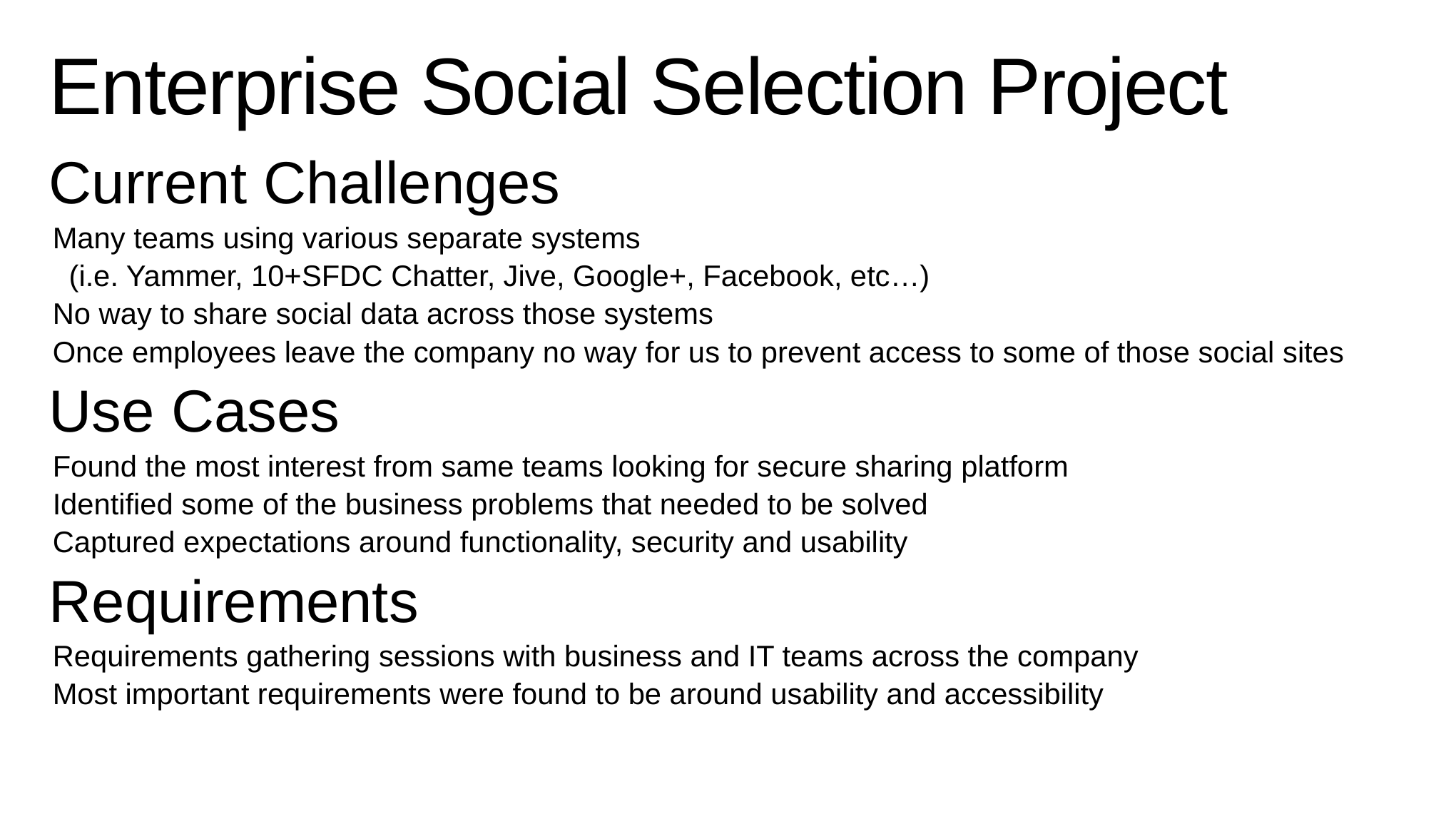

# Enterprise Social Selection Project
Current Challenges
Many teams using various separate systems
  (i.e. Yammer, 10+SFDC Chatter, Jive, Google+, Facebook, etc…)
No way to share social data across those systems
Once employees leave the company no way for us to prevent access to some of those social sites
Use Cases
Found the most interest from same teams looking for secure sharing platform
Identified some of the business problems that needed to be solved
Captured expectations around functionality, security and usability
Requirements
Requirements gathering sessions with business and IT teams across the company
Most important requirements were found to be around usability and accessibility